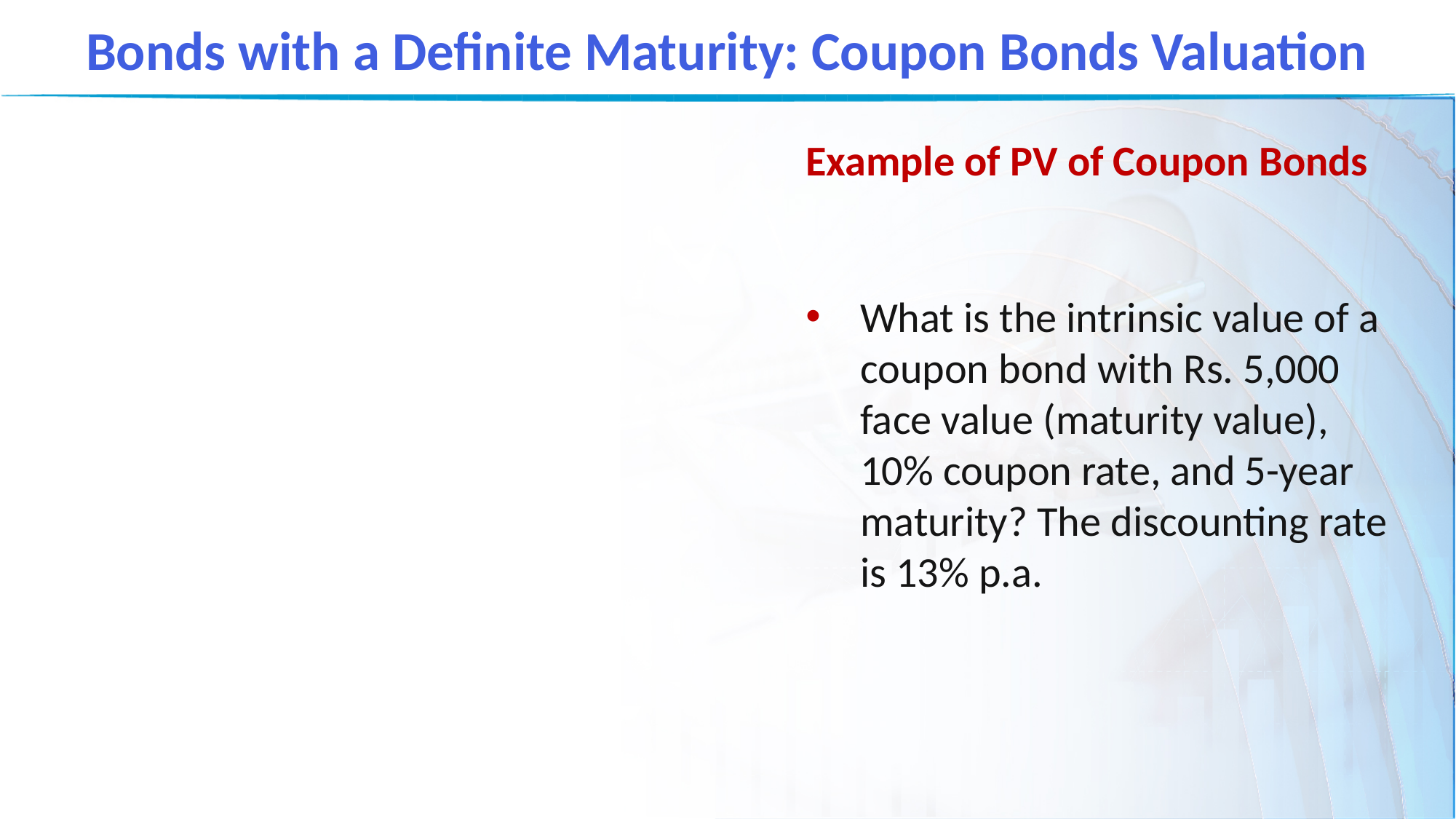

Bonds with a Definite Maturity: Coupon Bonds Valuation
Example of PV of Coupon Bonds

What is the intrinsic value of a coupon bond with Rs. 5,000 face value (maturity value), 10% coupon rate, and 5-year maturity? The discounting rate is 13% p.a.